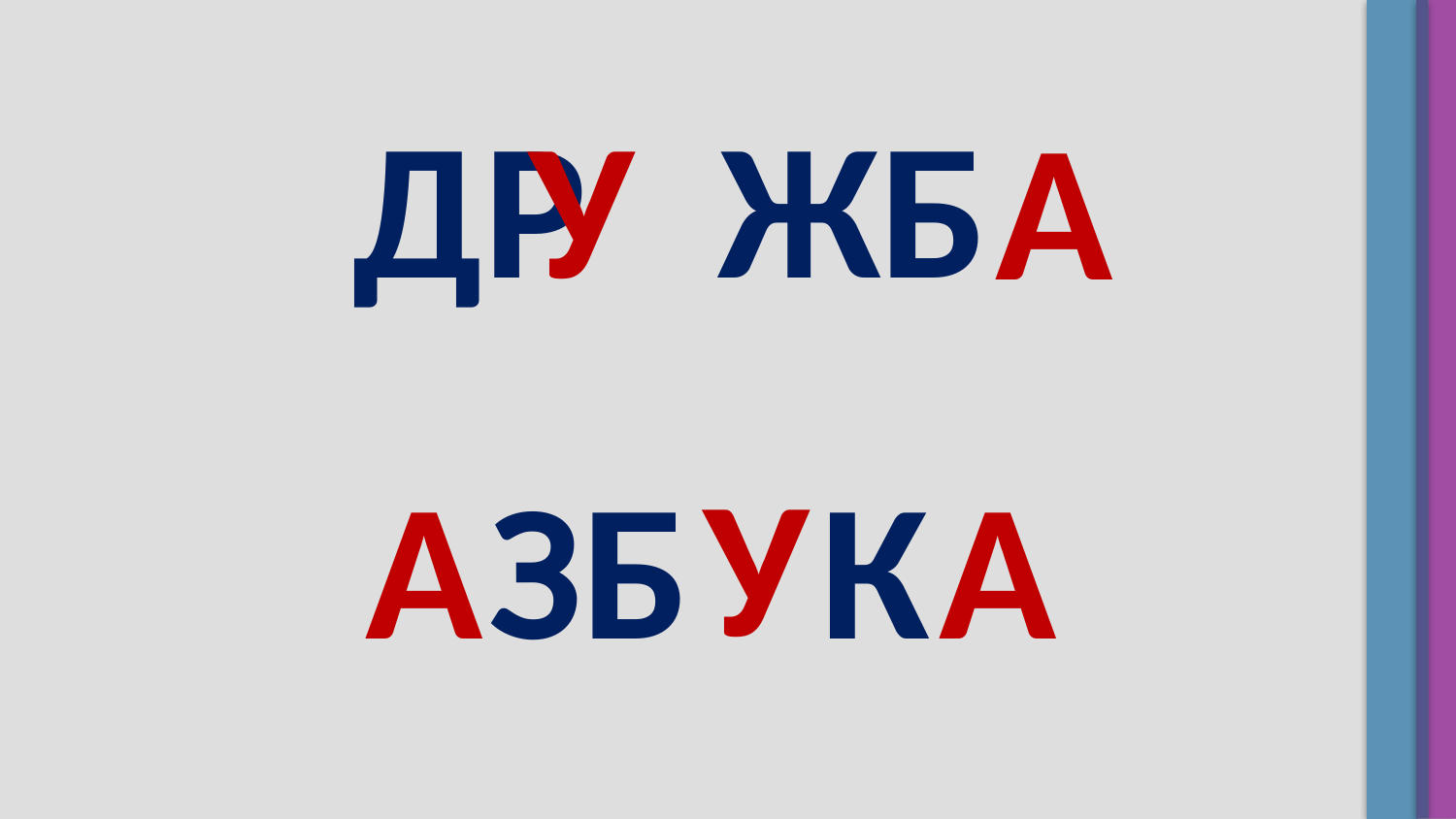

ДР   ЖБ
У
А
У
А
ЗБ   К
А